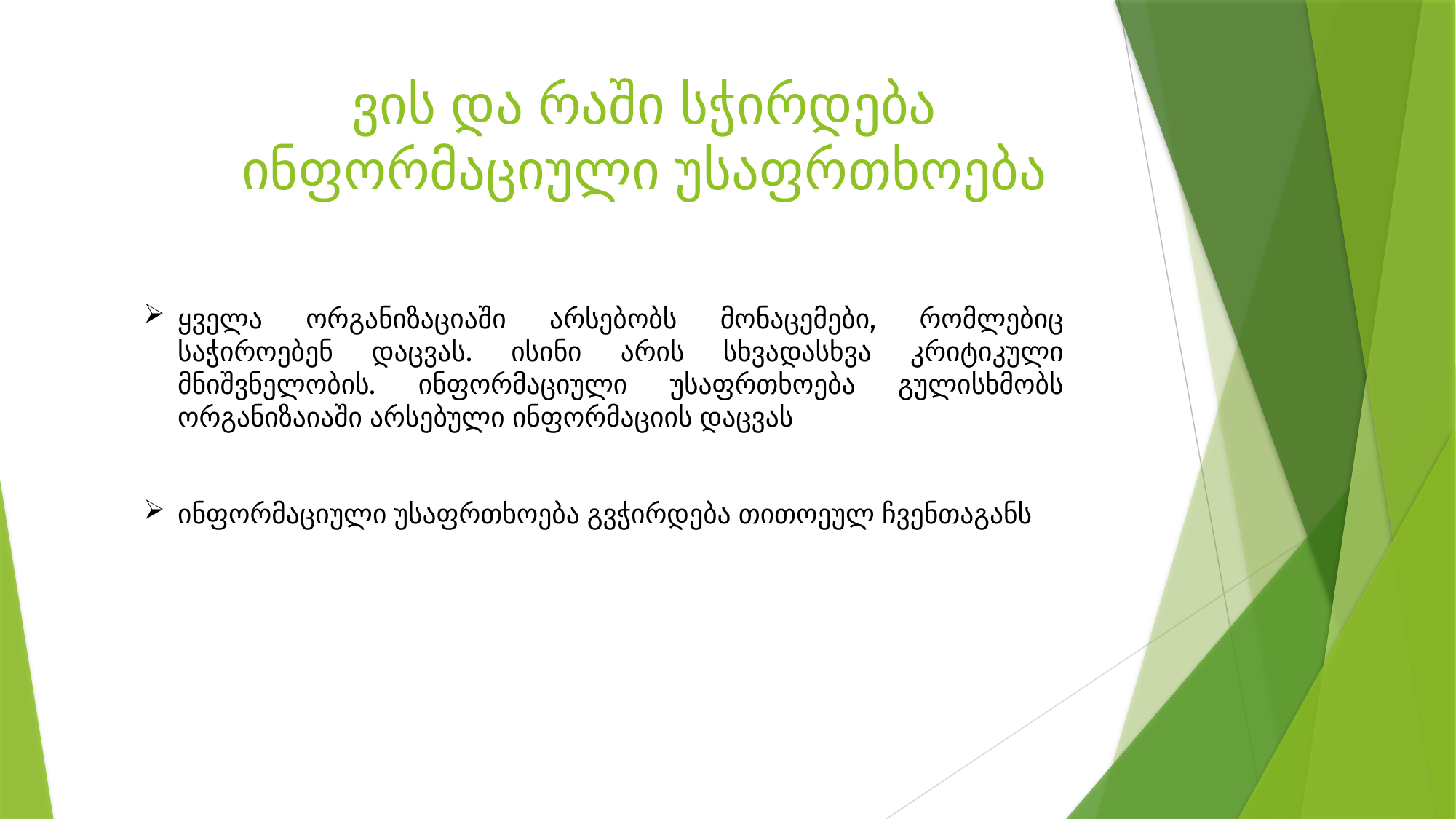

# ვის და რაში სჭირდება ინფორმაციული უსაფრთხოება
ყველა ორგანიზაციაში არსებობს მონაცემები, რომლებიც საჭიროებენ დაცვას. ისინი არის სხვადასხვა კრიტიკული მნიშვნელობის. ინფორმაციული უსაფრთხოება გულისხმობს ორგანიზაიაში არსებული ინფორმაციის დაცვას
ინფორმაციული უსაფრთხოება გვჭირდება თითოეულ ჩვენთაგანს